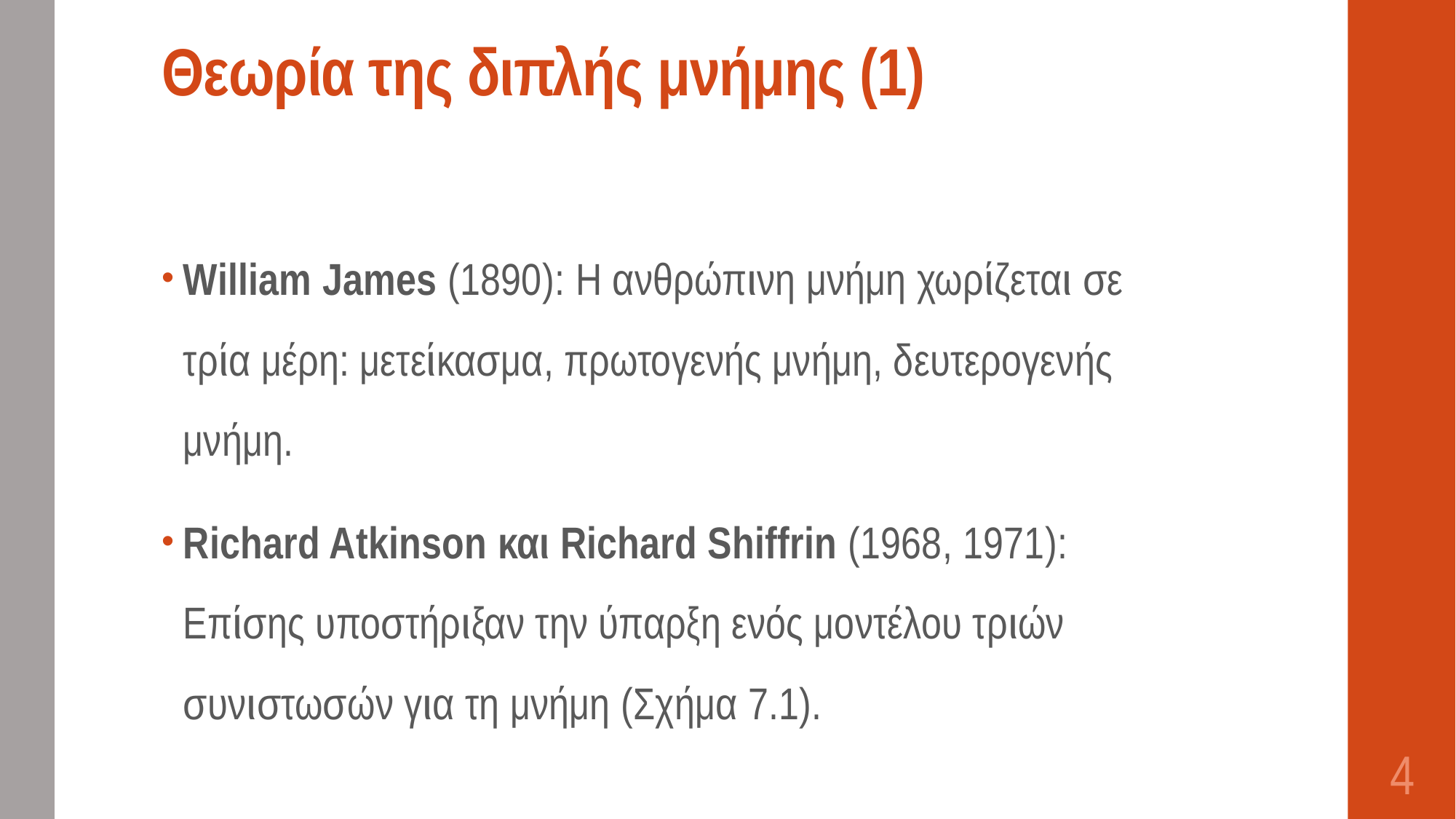

# Θεωρία της διπλής μνήμης (1)
William James (1890): H ανθρώπινη μνήμη χωρίζεται σε τρία μέρη: μετείκασμα, πρωτογενής μνήμη, δευτερογενής μνήμη.
Richard Atkinson και Richard Shiffrin (1968, 1971): Επίσης υποστήριξαν την ύπαρξη ενός μοντέλου τριών συνιστωσών για τη μνήμη (Σχήμα 7.1).
4